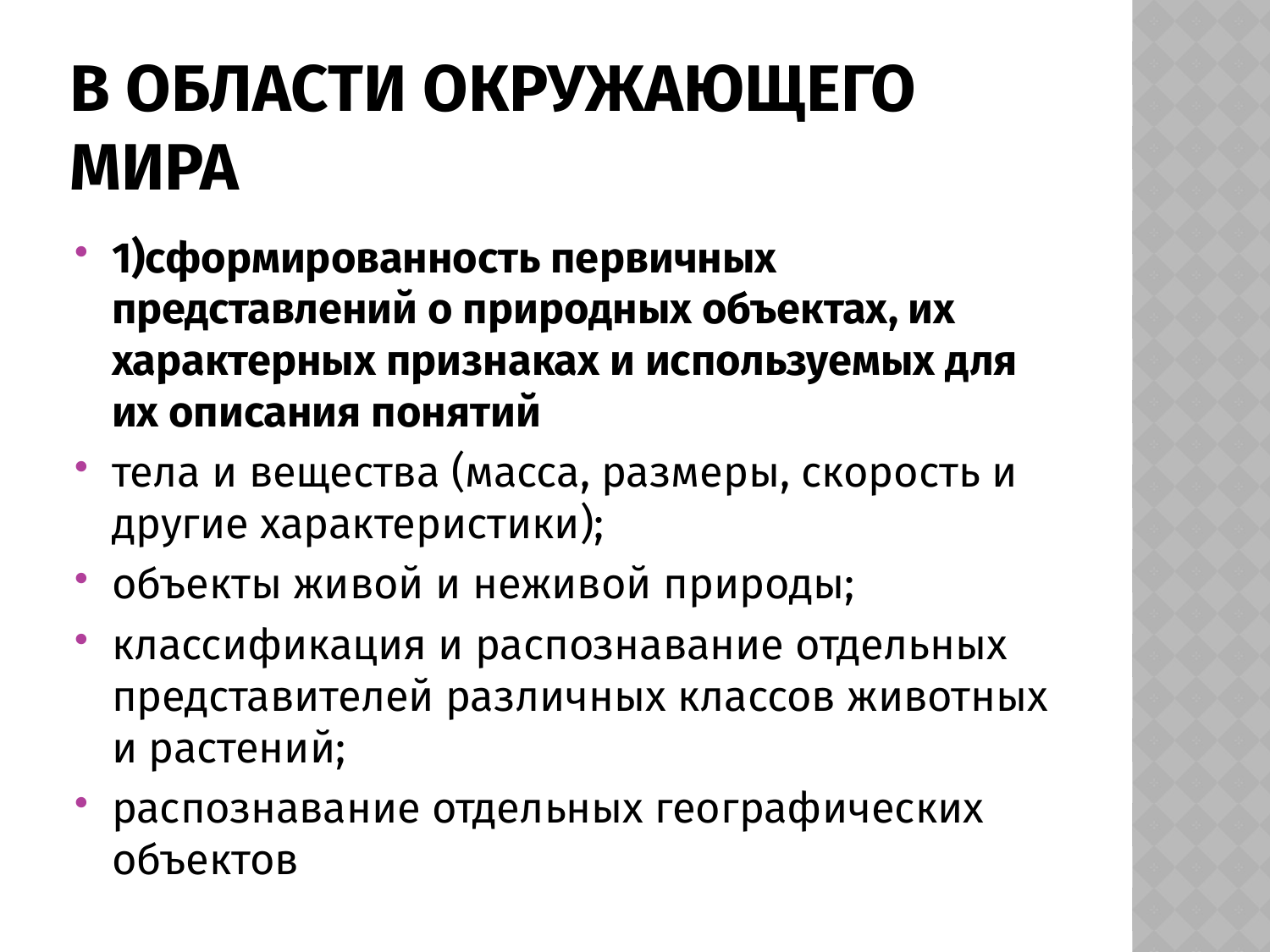

# В области окружающего мира
1)сформированность первичных представлений о природных объектах, их характерных признаках и используемых для их описания понятий
тела и вещества (масса, размеры, скорость и другие характеристики);
объекты живой и неживой природы;
классификация и распознавание отдельных представителей различных классов животных и растений;
распознавание отдельных географических объектов